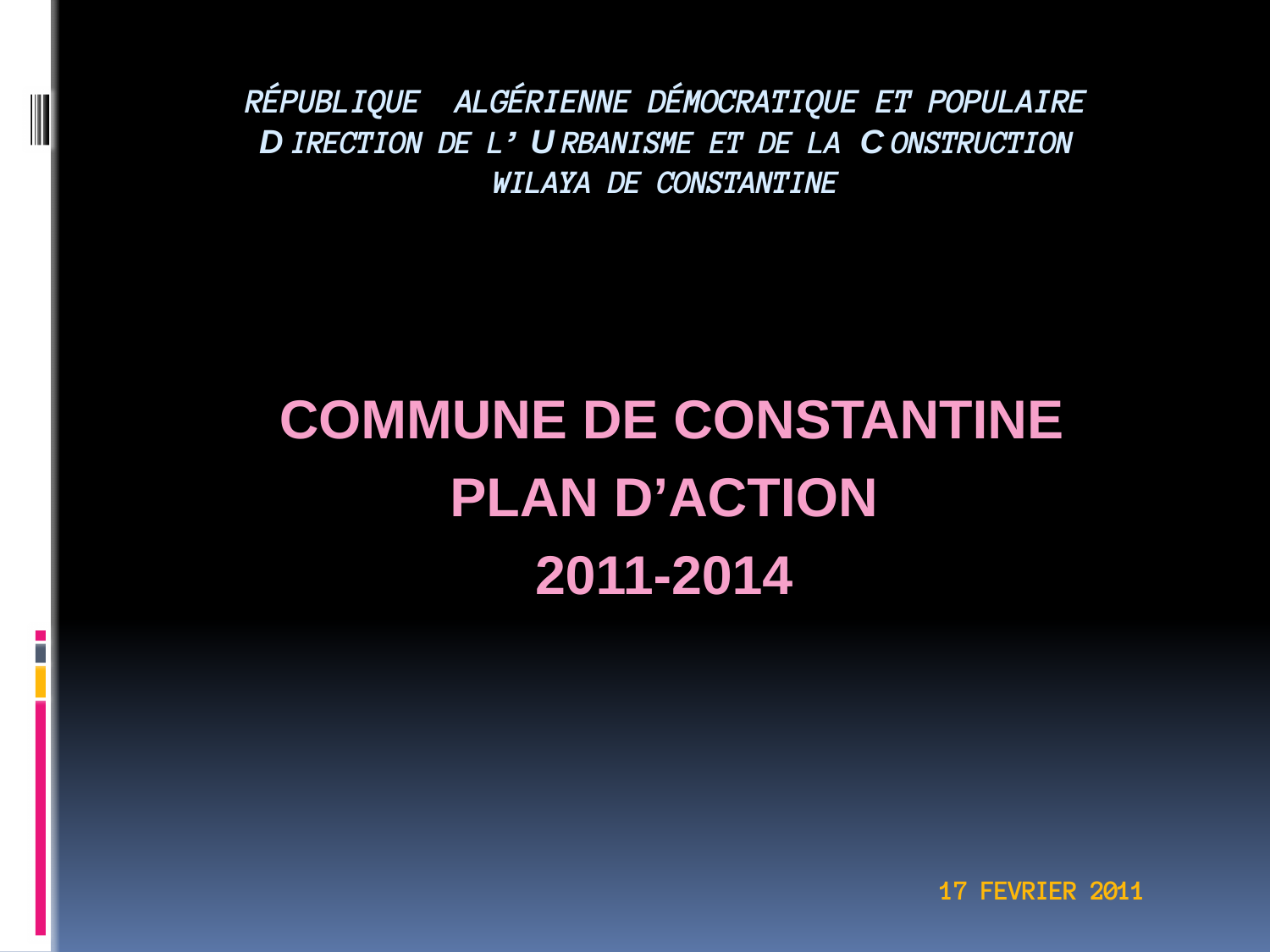

# RÉPUBLIQUE  ALGÉRIENNE DÉMOCRATIQUE ET POPULAIRE D IRECTION DE L’ U RBANISME ET DE LA C ONSTRUCTION WILAYA DE CONSTANTINE
COMMUNE DE CONSTANTINE
PLAN D’ACTION
2011-2014

17 FEVRIER 2011